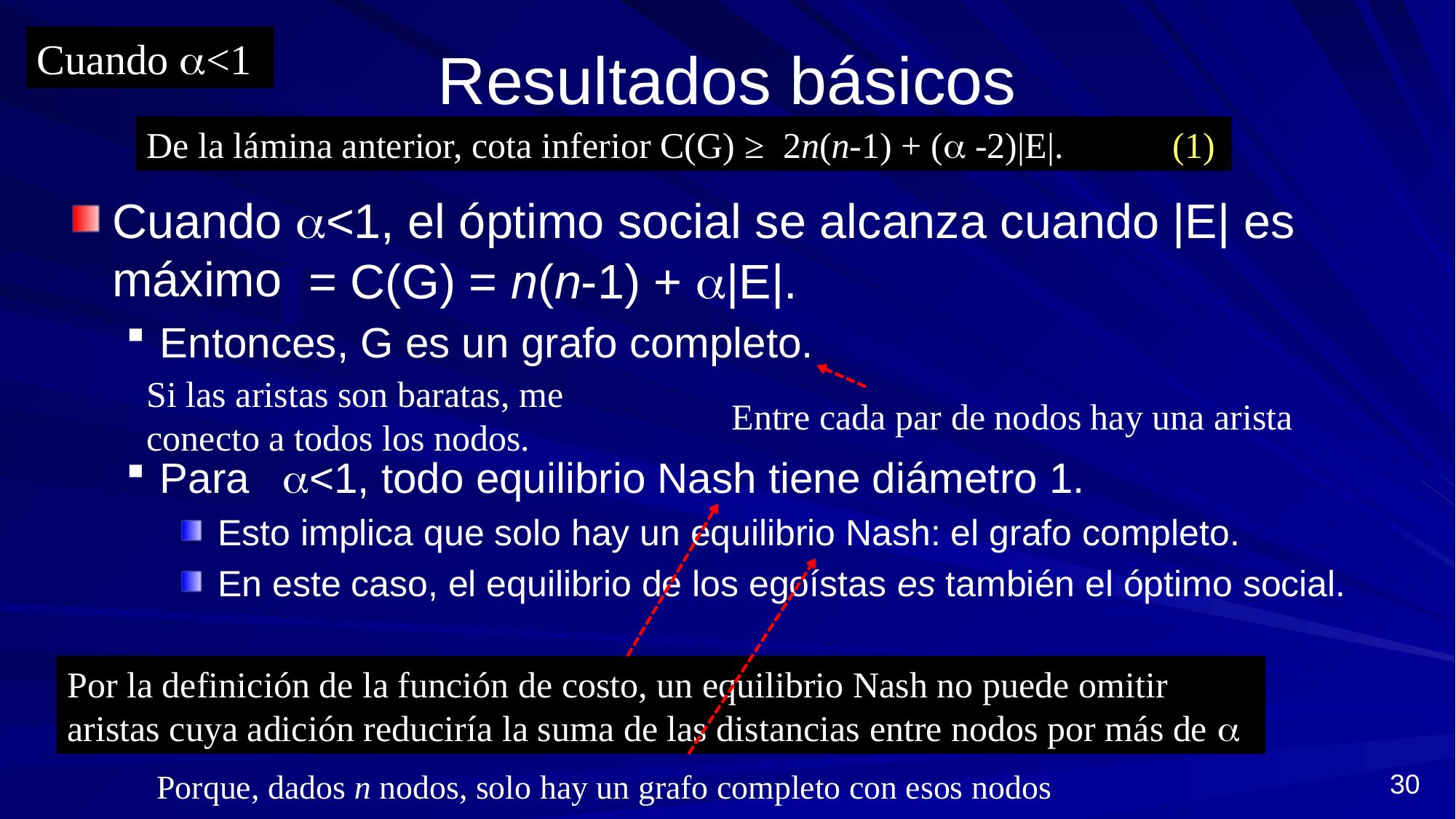

# Resultados básicos
Cuando α<1
De la lámina anterior, cota inferior C(G) ≥  2n(n-1) + (α -2)|E|.            (1)
Cuando α<1, el óptimo social se alcanza cuando |E| es máximo.
Entonces, G es un grafo completo.

Para  α<1, todo equilibrio Nash tiene diámetro 1.
 Esto implica que solo hay un equilibrio Nash: el grafo completo.
 En este caso, el equilibrio de los egoístas es también el óptimo social.

= C(G) = n(n-1) + α|E|.

Si las aristas son baratas, me conecto a todos los nodos.
Entre cada par de nodos hay una arista
Por la definición de la función de costo, un equilibrio Nash no puede omitir aristas cuya adición reduciría la suma de las distancias entre nodos por más de α
Porque, dados n nodos, solo hay un grafo completo con esos nodos
30